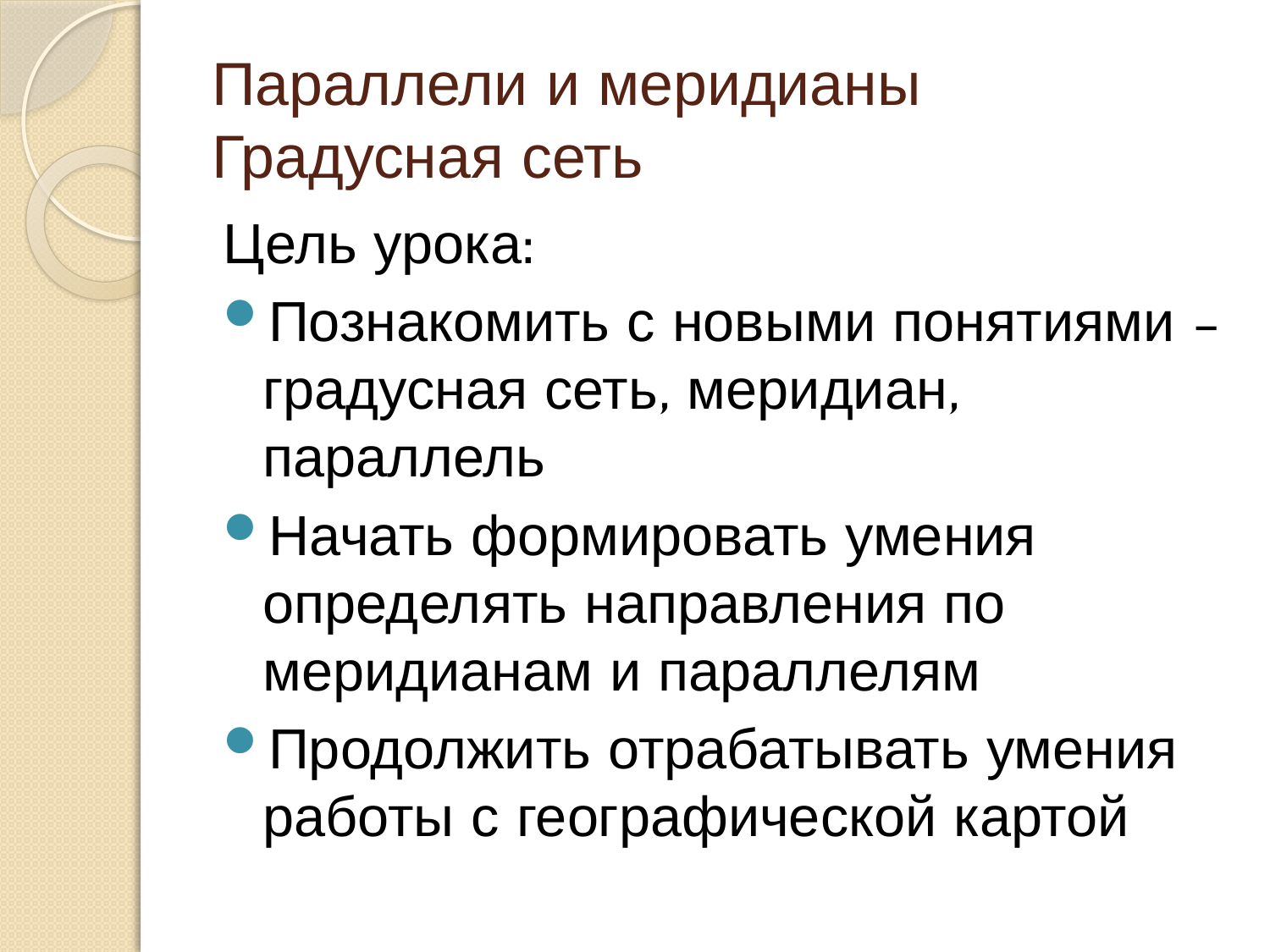

# Параллели и меридианы Градусная сеть
Цель урока:
Познакомить с новыми понятиями – градусная сеть, меридиан, параллель
Начать формировать умения определять направления по меридианам и параллелям
Продолжить отрабатывать умения работы с географической картой